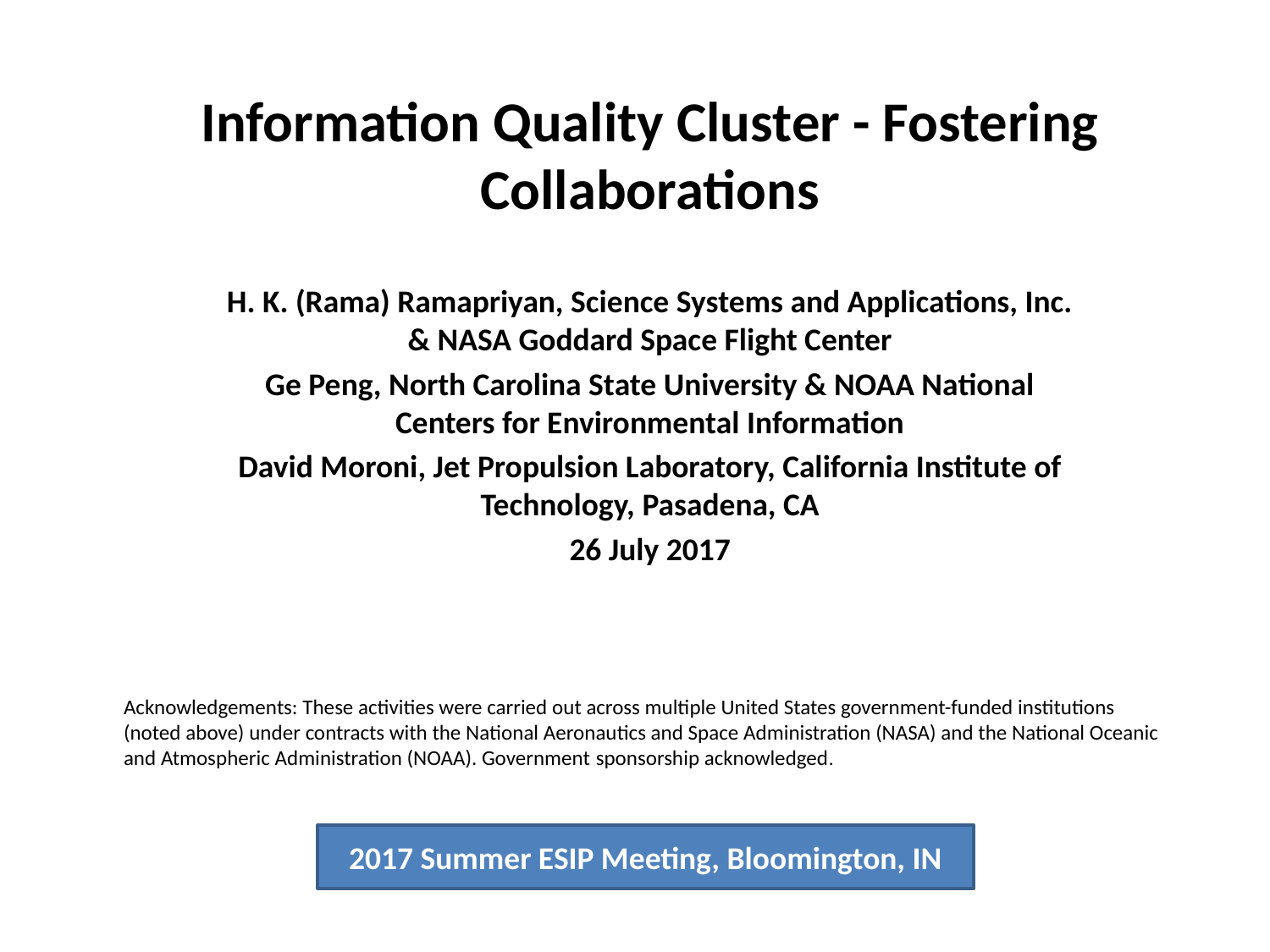

# Information Quality Cluster - Fostering Collaborations
H. K. (Rama) Ramapriyan, Science Systems and Applications, Inc. & NASA Goddard Space Flight Center
Ge Peng, North Carolina State University & NOAA National Centers for Environmental Information
David Moroni, Jet Propulsion Laboratory, California Institute of Technology, Pasadena, CA
26 July 2017
Acknowledgements: These activities were carried out across multiple United States government-funded institutions (noted above) under contracts with the National Aeronautics and Space Administration (NASA) and the National Oceanic and Atmospheric Administration (NOAA). Government sponsorship acknowledged.
2017 Summer ESIP Meeting, Bloomington, IN